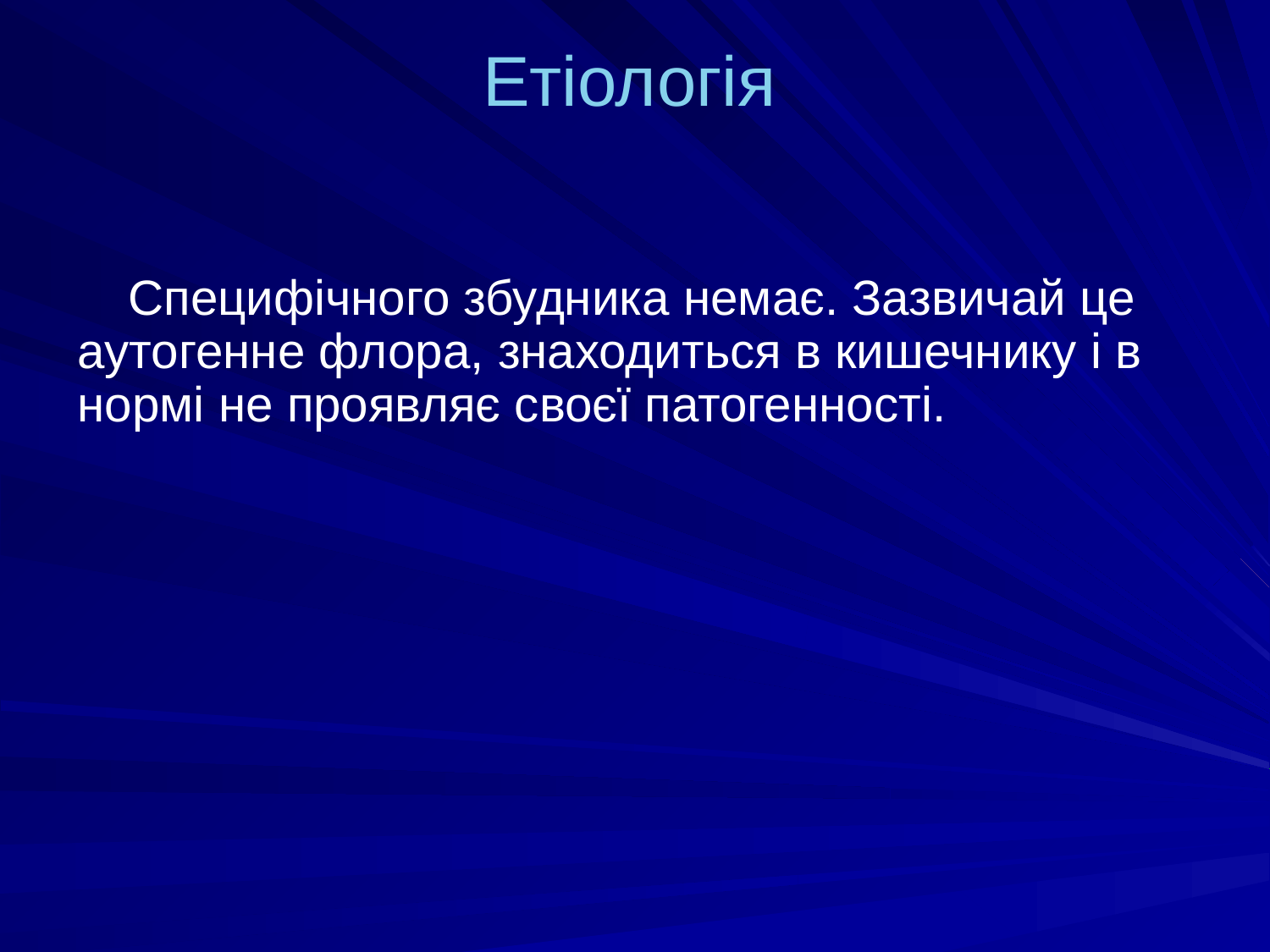

Етіологія
Специфічного збудника немає. Зазвичай це аутогенне флора, знаходиться в кишечнику і в нормі не проявляє своєї патогенності.